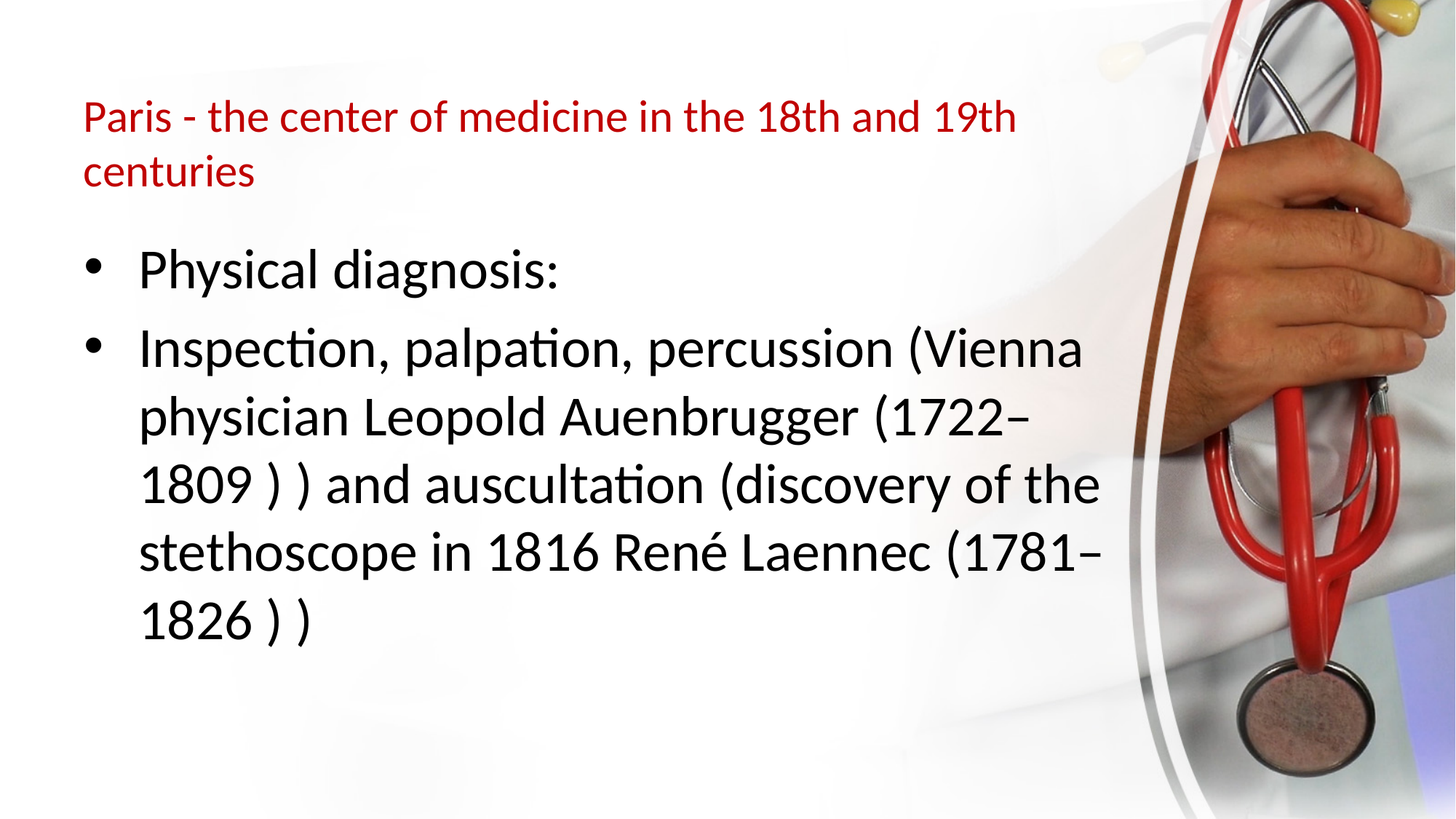

# Paris - the center of medicine in the 18th and 19th centuries
Physical diagnosis:
Inspection, palpation, percussion (Vienna physician Leopold Auenbrugger (1722–1809 ) ) and auscultation (discovery of the stethoscope in 1816 René Laennec (1781–1826 ) )